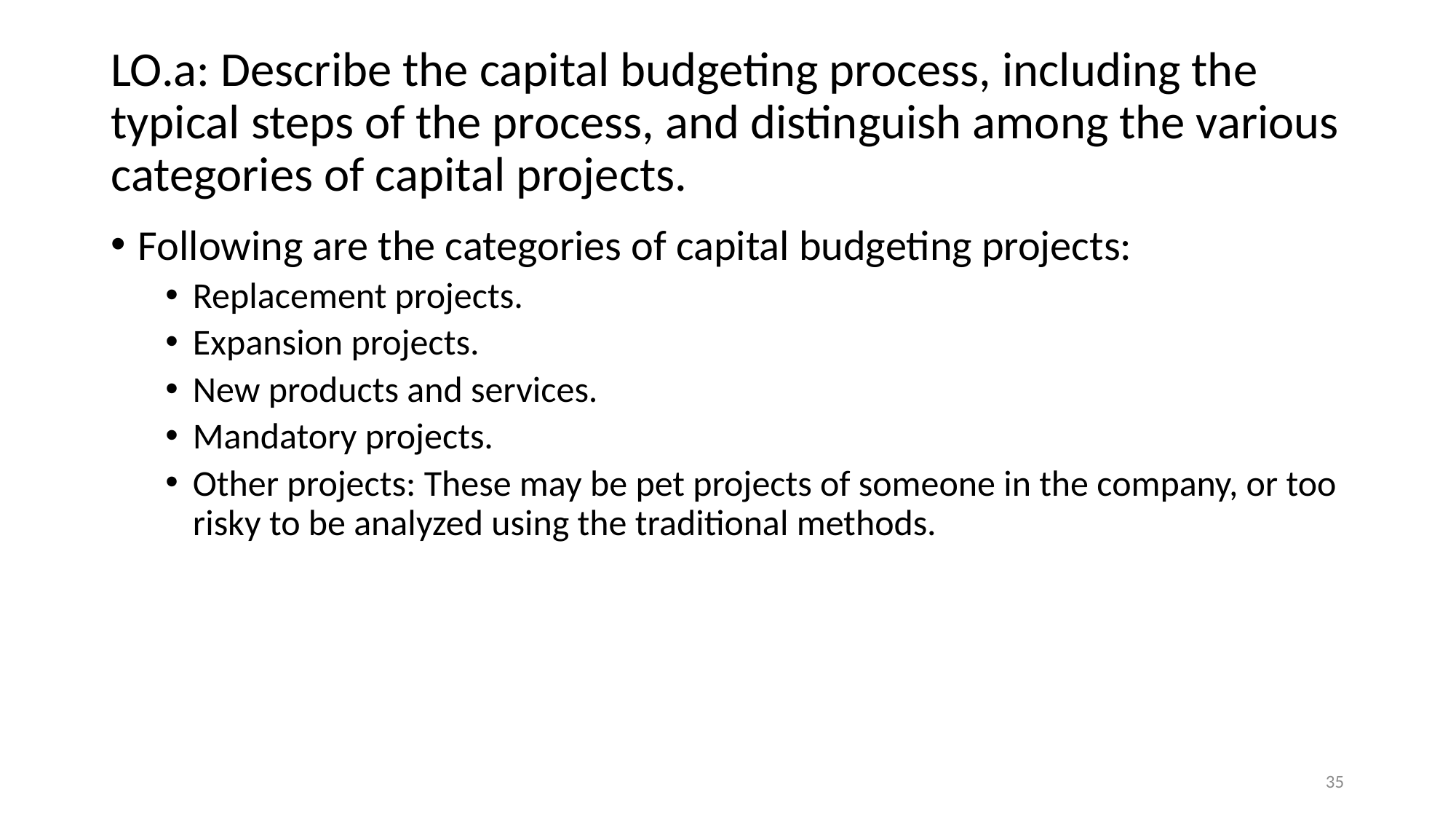

# LO.a: Describe the capital budgeting process, including the typical steps of the process, and distinguish among the various categories of capital projects.
Following are the categories of capital budgeting projects:
Replacement projects.
Expansion projects.
New products and services.
Mandatory projects.
Other projects: These may be pet projects of someone in the company, or too risky to be analyzed using the traditional methods.
35